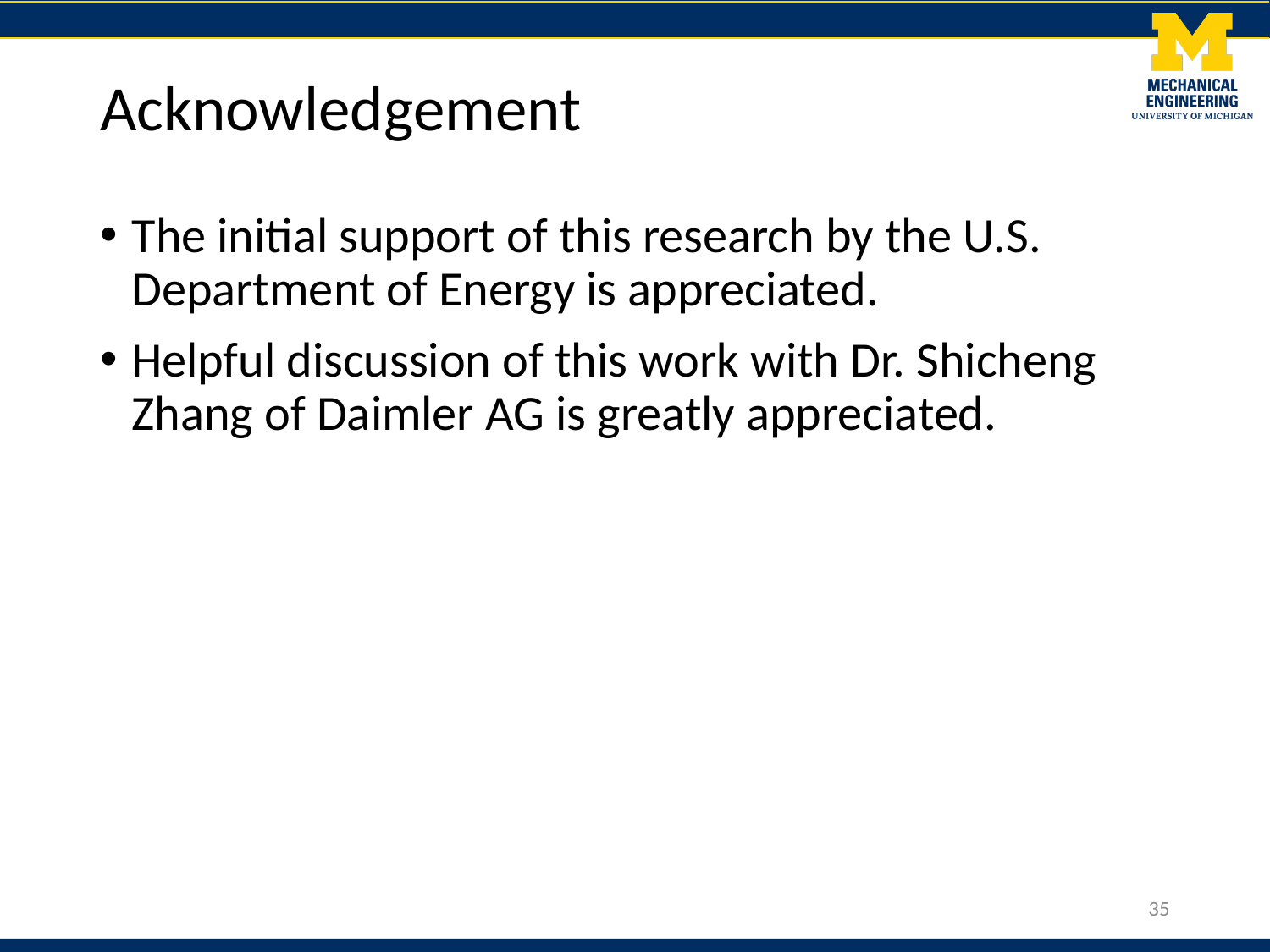

# Acknowledgement
The initial support of this research by the U.S. Department of Energy is appreciated.
Helpful discussion of this work with Dr. Shicheng Zhang of Daimler AG is greatly appreciated.
35